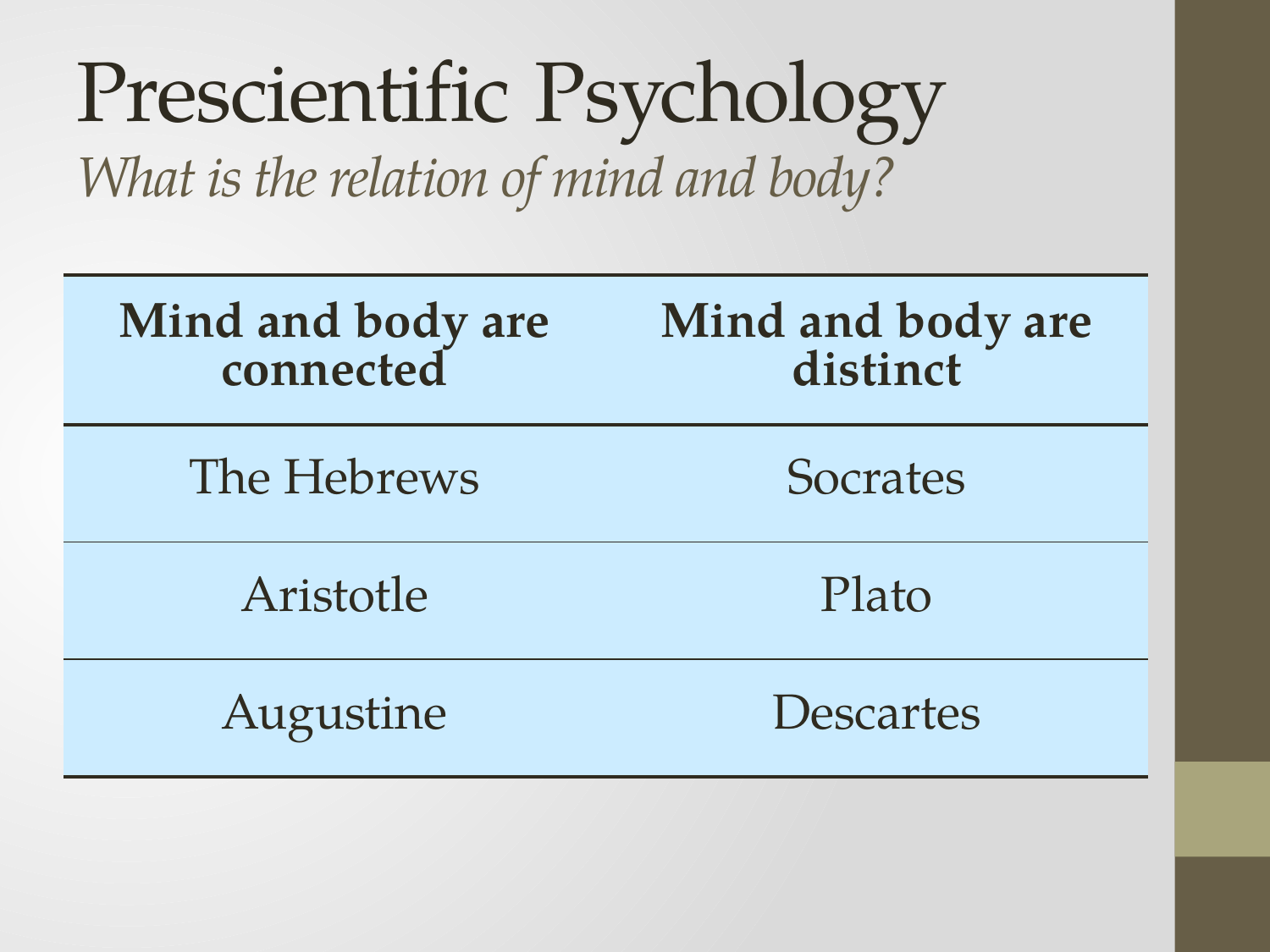

# Prescientific Psychology What is the relation of mind and body?
| Mind and body are connected | Mind and body are distinct |
| --- | --- |
| The Hebrews | Socrates |
| Aristotle | Plato |
| Augustine | Descartes |